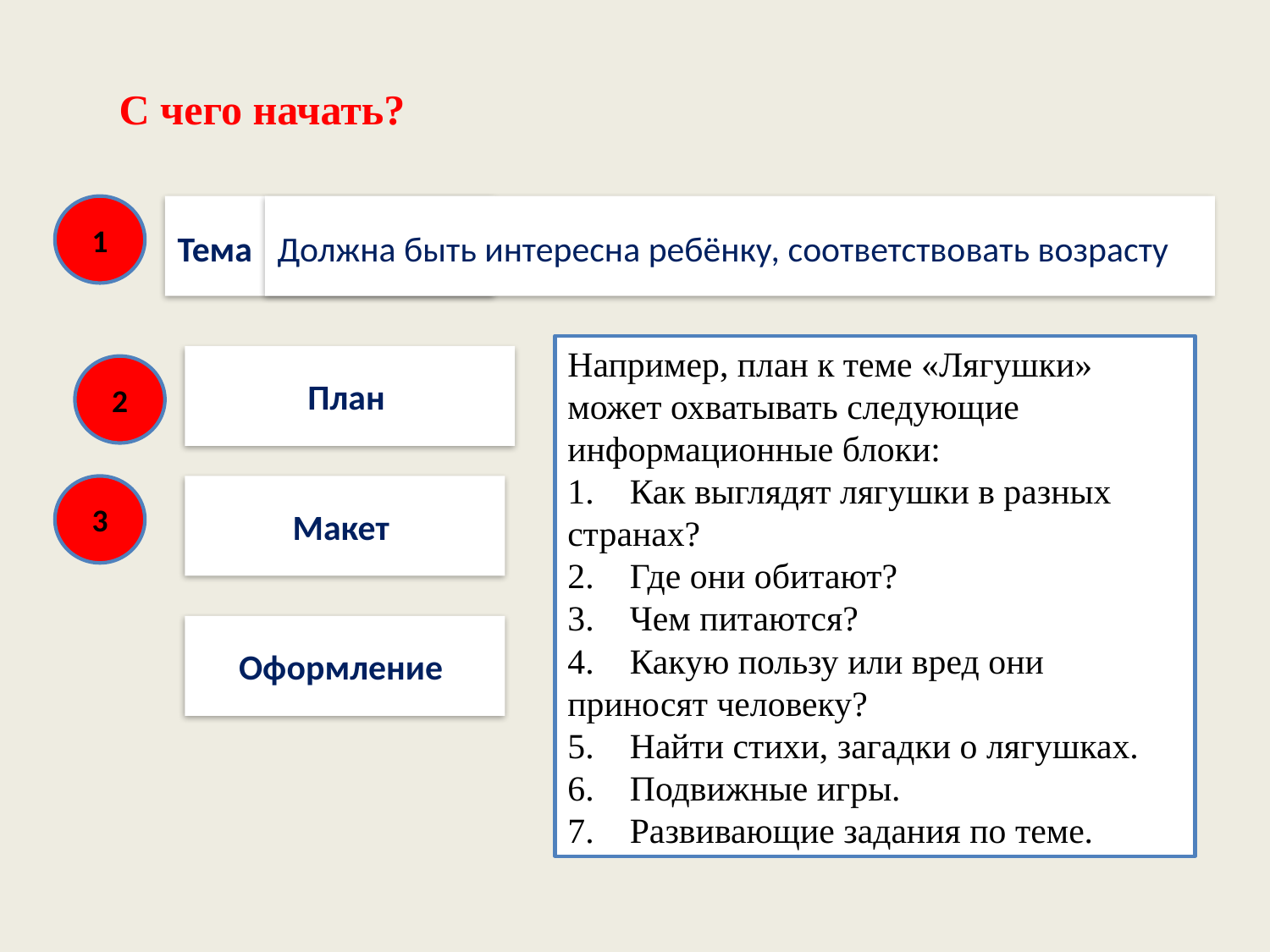

С чего начать?
1

Тема

Должна быть интересна ребёнку, соответствовать возрасту

Например, план к теме «Лягушки» может охватывать следующие информационные блоки:
1.    Как выглядят лягушки в разных странах?
2.    Где они обитают?
3.    Чем питаются?
4.    Какую пользу или вред они приносят человеку?
5.    Найти стихи, загадки о лягушках.
6.    Подвижные игры.
7.    Развивающие задания по теме.
План
2
3
Макет
Оформление